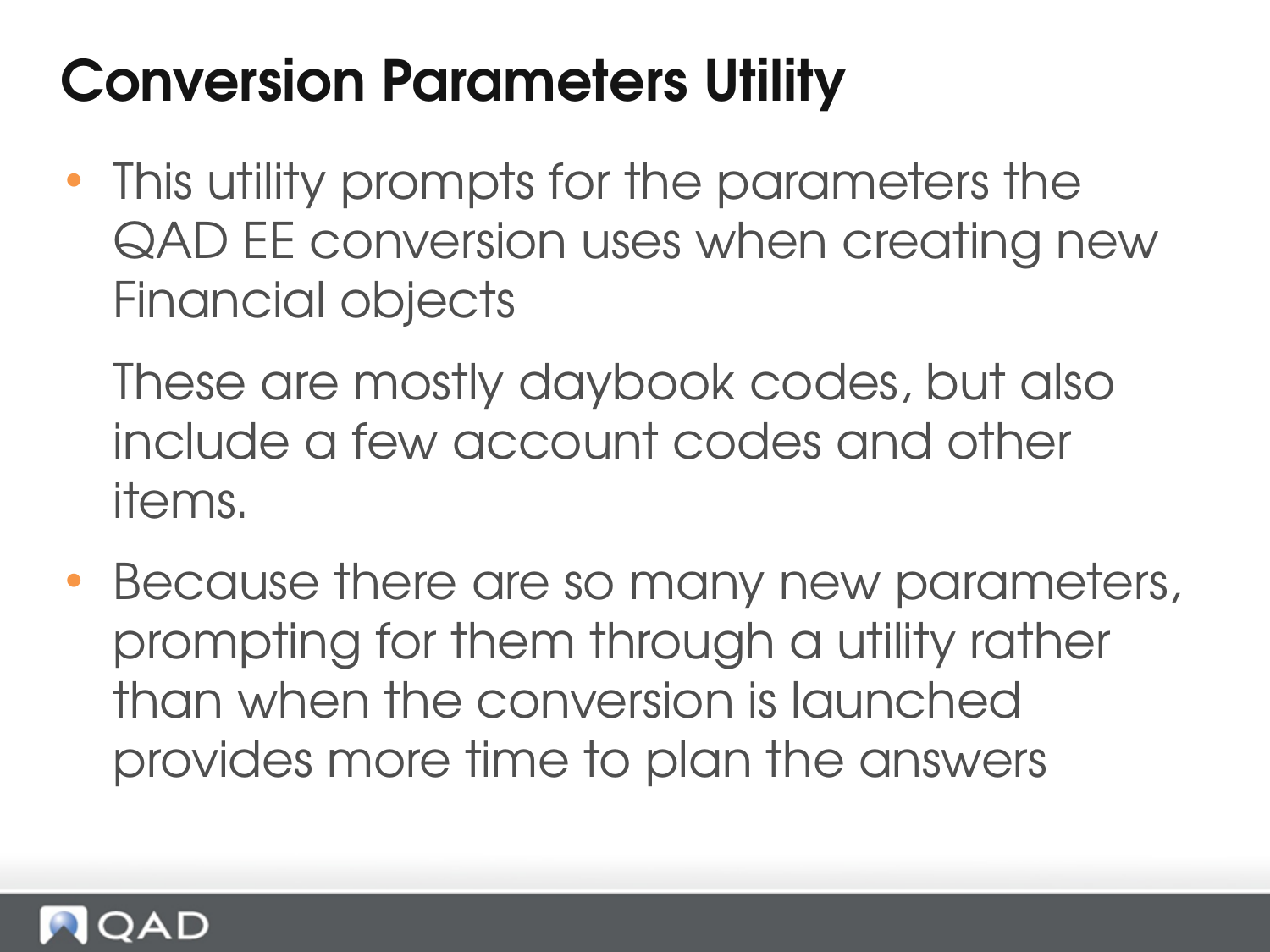

Conversion Parameters Utility
This utility prompts for the parameters the QAD EE conversion uses when creating new Financial objects
These are mostly daybook codes, but also include a few account codes and other items.
Because there are so many new parameters, prompting for them through a utility rather than when the conversion is launched provides more time to plan the answers